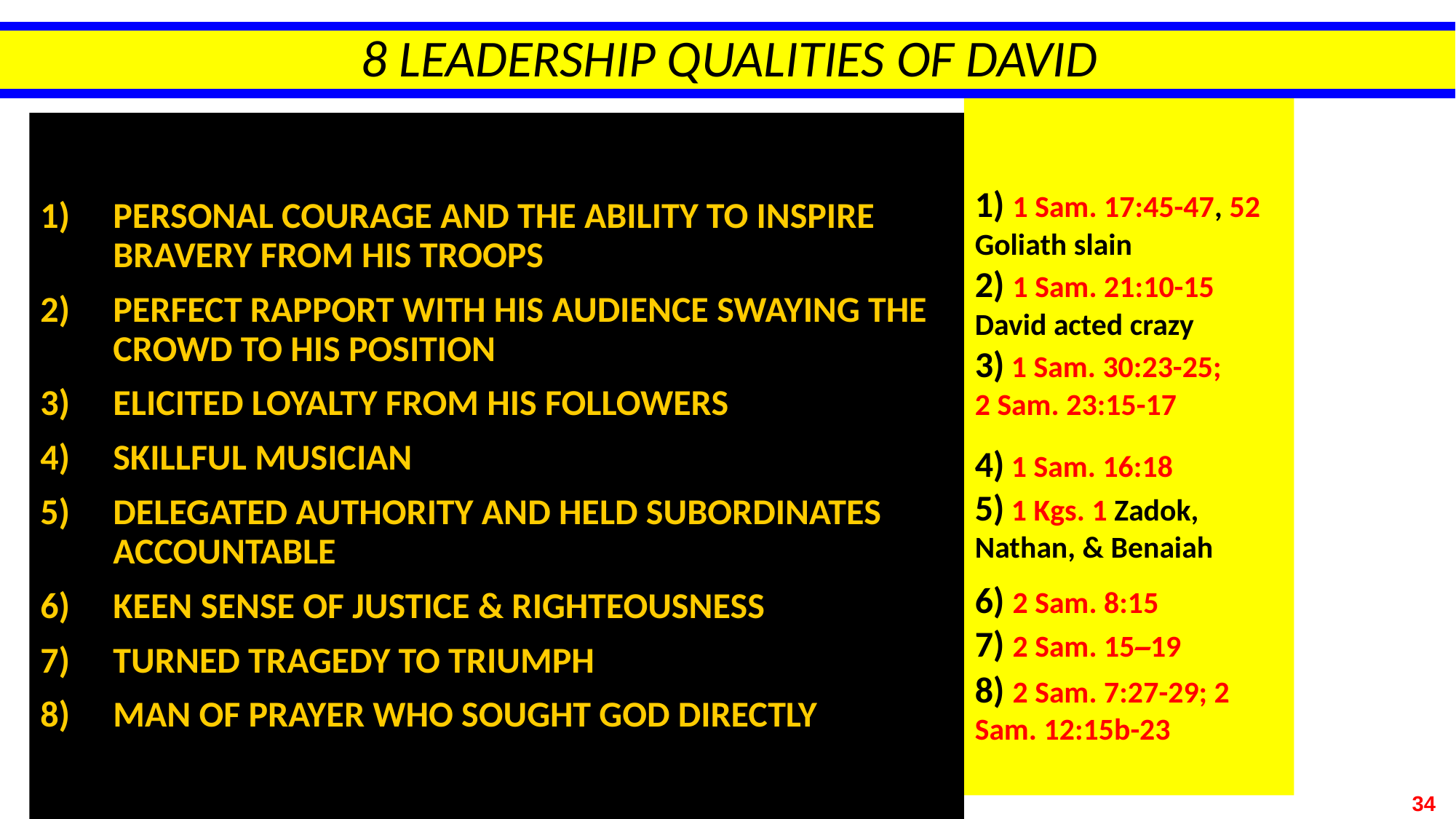

# 8 LEADERSHIP QUALITIES OF DAVID

1) 1 Sam. 17:45-47, 52 Goliath slain
2) 1 Sam. 21:10-15
David acted crazy
3) 1 Sam. 30:23-25;         2 Sam. 23:15-17

4) 1 Sam. 16:18
5) 1 Kgs. 1 Zadok, Nathan, & Benaiah

6) 2 Sam. 8:15
7) 2 Sam. 15–19

8) 2 Sam. 7:27-29; 2 Sam. 12:15b-23

PERSONAL COURAGE AND THE ABILITY TO INSPIRE BRAVERY FROM HIS TROOPS
PERFECT RAPPORT WITH HIS AUDIENCE SWAYING THE CROWD TO HIS POSITION
ELICITED LOYALTY FROM HIS FOLLOWERS
SKILLFUL MUSICIAN
DELEGATED AUTHORITY AND HELD SUBORDINATES ACCOUNTABLE
KEEN SENSE OF JUSTICE & RIGHTEOUSNESS
TURNED TRAGEDY TO TRIUMPH
MAN OF PRAYER WHO SOUGHT GOD DIRECTLY
34